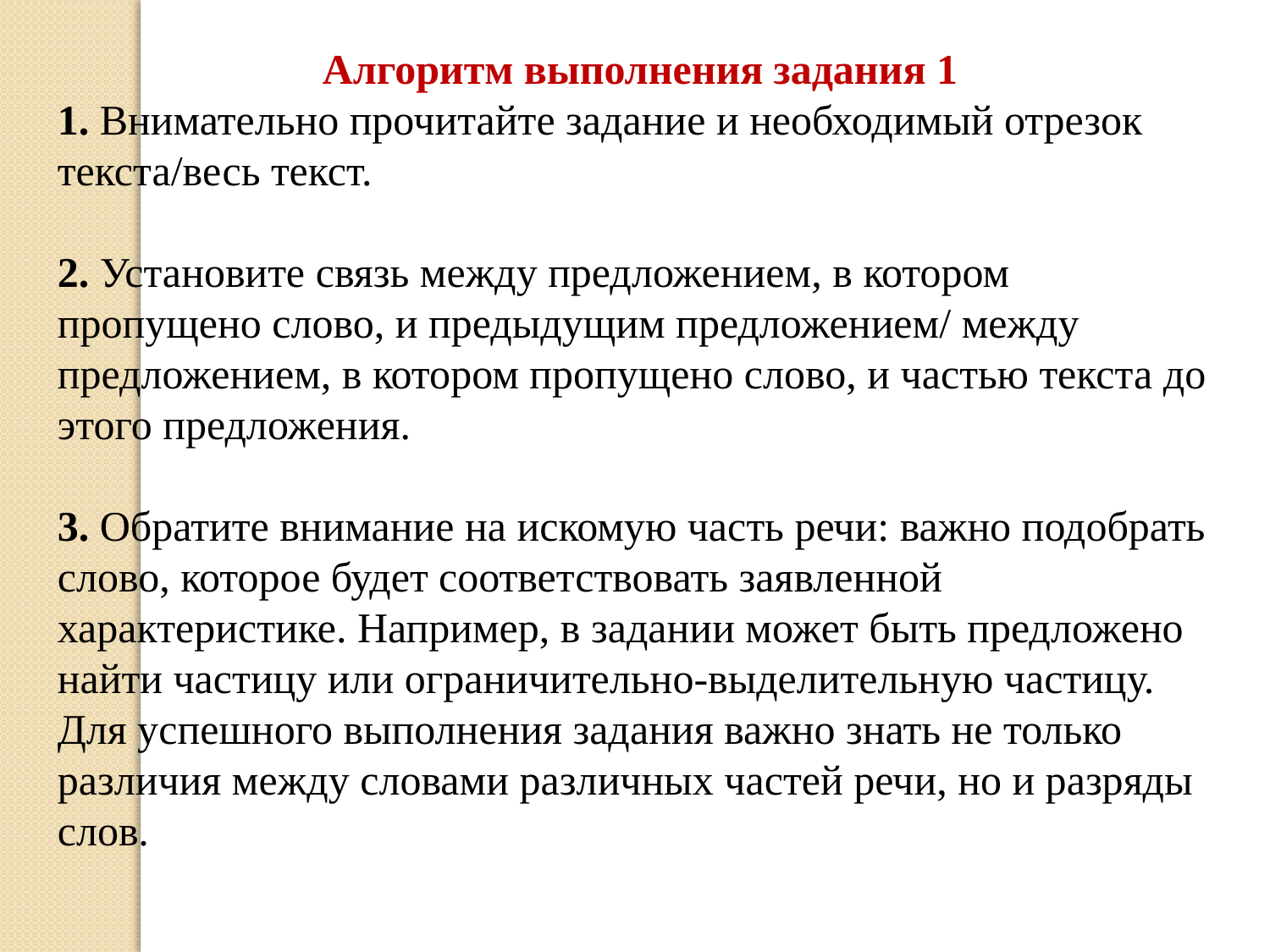

Алгоритм выполнения задания 1
1. Внимательно прочитайте задание и необходимый отрезок текста/весь текст.
2. Установите связь между предложением, в котором пропущено слово, и предыдущим предложением/ между предложением, в котором пропущено слово, и частью текста до этого предложения.
3. Обратите внимание на искомую часть речи: важно подобрать слово, которое будет соответствовать заявленной характеристике. Например, в задании может быть предложено найти частицу или ограничительно-выделительную частицу. Для успешного выполнения задания важно знать не только различия между словами различных частей речи, но и разряды слов.